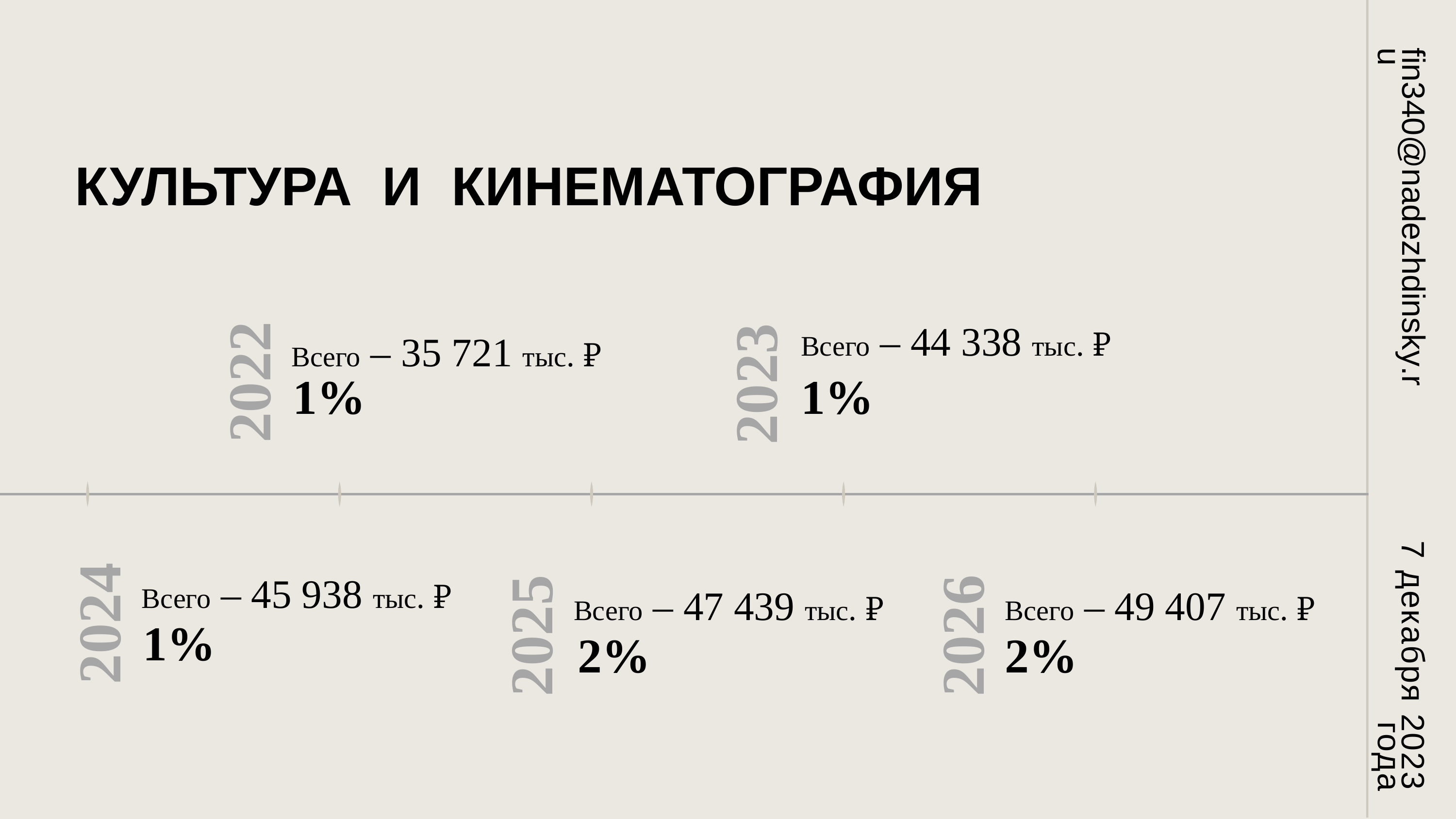

fin340@nadezhdinsky.ru

КУЛЬТУРА  И  КИНЕМАТОГРАФИЯ
Всего – 44 338 тыс. ₽
2023
Всего – 35 721 тыс. ₽
2022
1%
1%

7 декабря 2023 года
Всего – 45 938 тыс. ₽
2024
Всего – 47 439 тыс. ₽
Всего – 49 407 тыс. ₽
2025
2026
1%
 2%
2%